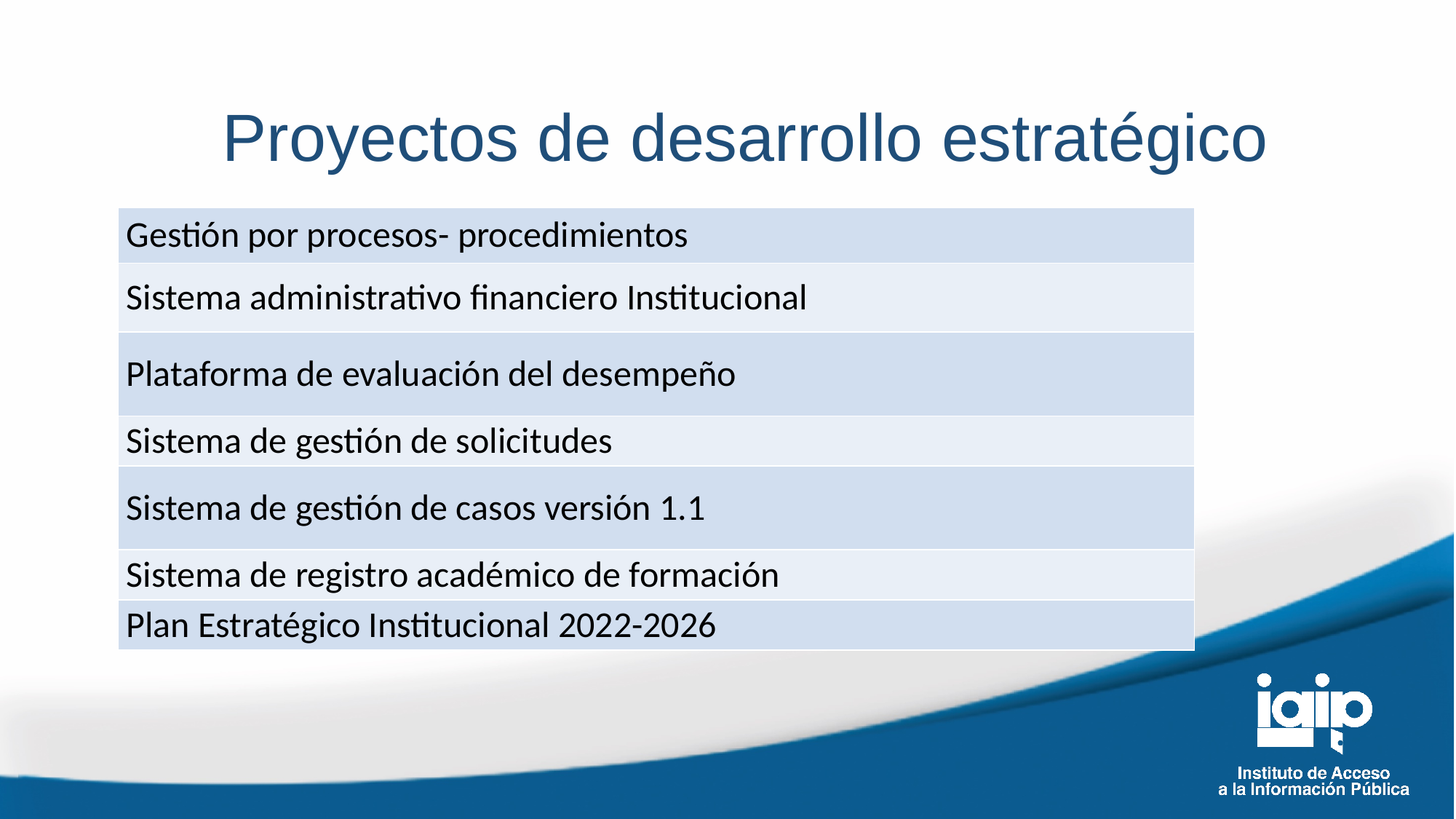

Proyectos de desarrollo estratégico
| Gestión por procesos- procedimientos |
| --- |
| Sistema administrativo financiero Institucional |
| Plataforma de evaluación del desempeño |
| Sistema de gestión de solicitudes |
| Sistema de gestión de casos versión 1.1 |
| Sistema de registro académico de formación |
| Plan Estratégico Institucional 2022-2026 |